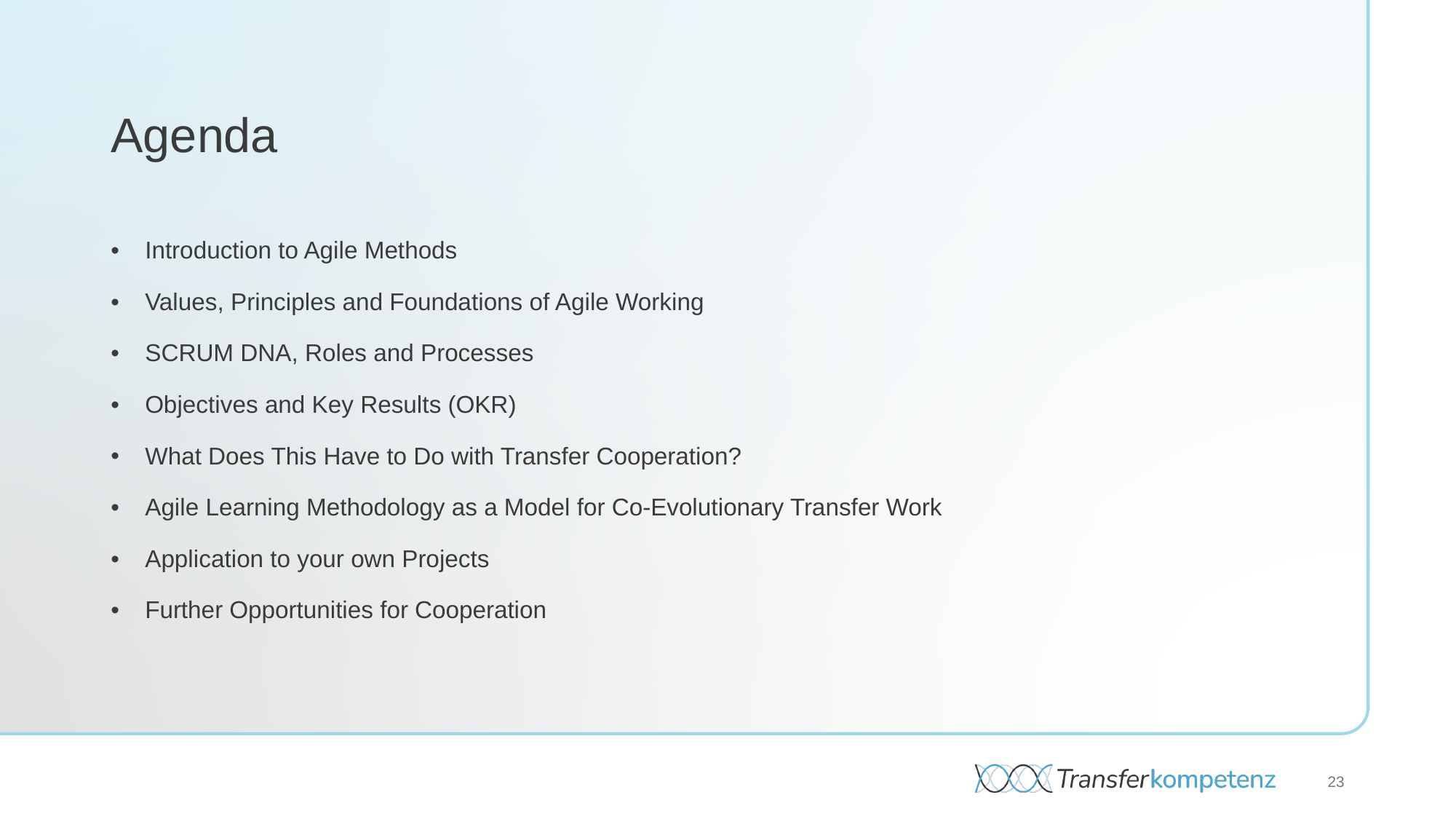

# Agenda
| Introduction to Agile Methods |
| --- |
| Values, Principles and Foundations of Agile Working |
| SCRUM DNA, Roles and Processes |
| Objectives and Key Results (OKR)​ |
| What Does This Have to Do with Transfer Cooperation? |
| Agile Learning Methodology as a Model for Co-Evolutionary Transfer Work |
| Application to your own Projects |
| Further Opportunities for Cooperation |
|  |
23